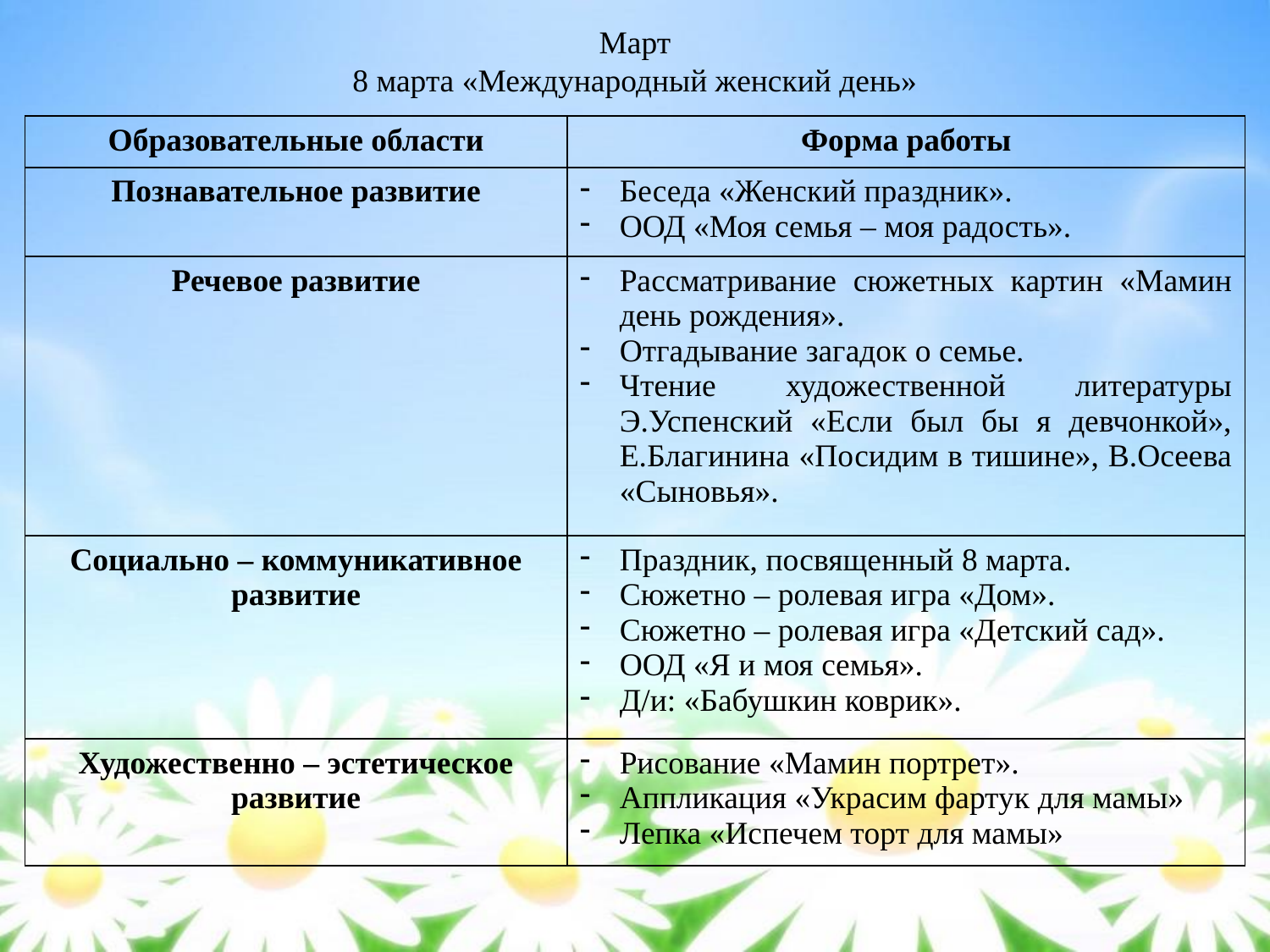

Март
8 марта «Международный женский день»

| Образовательные области | Форма работы |
| --- | --- |
| Познавательное развитие | Беседа «Женский праздник». ООД «Моя семья – моя радость». |
| Речевое развитие | Рассматривание сюжетных картин «Мамин день рождения». Отгадывание загадок о семье. Чтение художественной литературы Э.Успенский «Если был бы я девчонкой», Е.Благинина «Посидим в тишине», В.Осеева «Сыновья». |
| Социально – коммуникативное развитие | Праздник, посвященный 8 марта. Сюжетно – ролевая игра «Дом». Сюжетно – ролевая игра «Детский сад». ООД «Я и моя семья». Д/и: «Бабушкин коврик». |
| Художественно – эстетическое развитие | Рисование «Мамин портрет». Аппликация «Украсим фартук для мамы» Лепка «Испечем торт для мамы» |